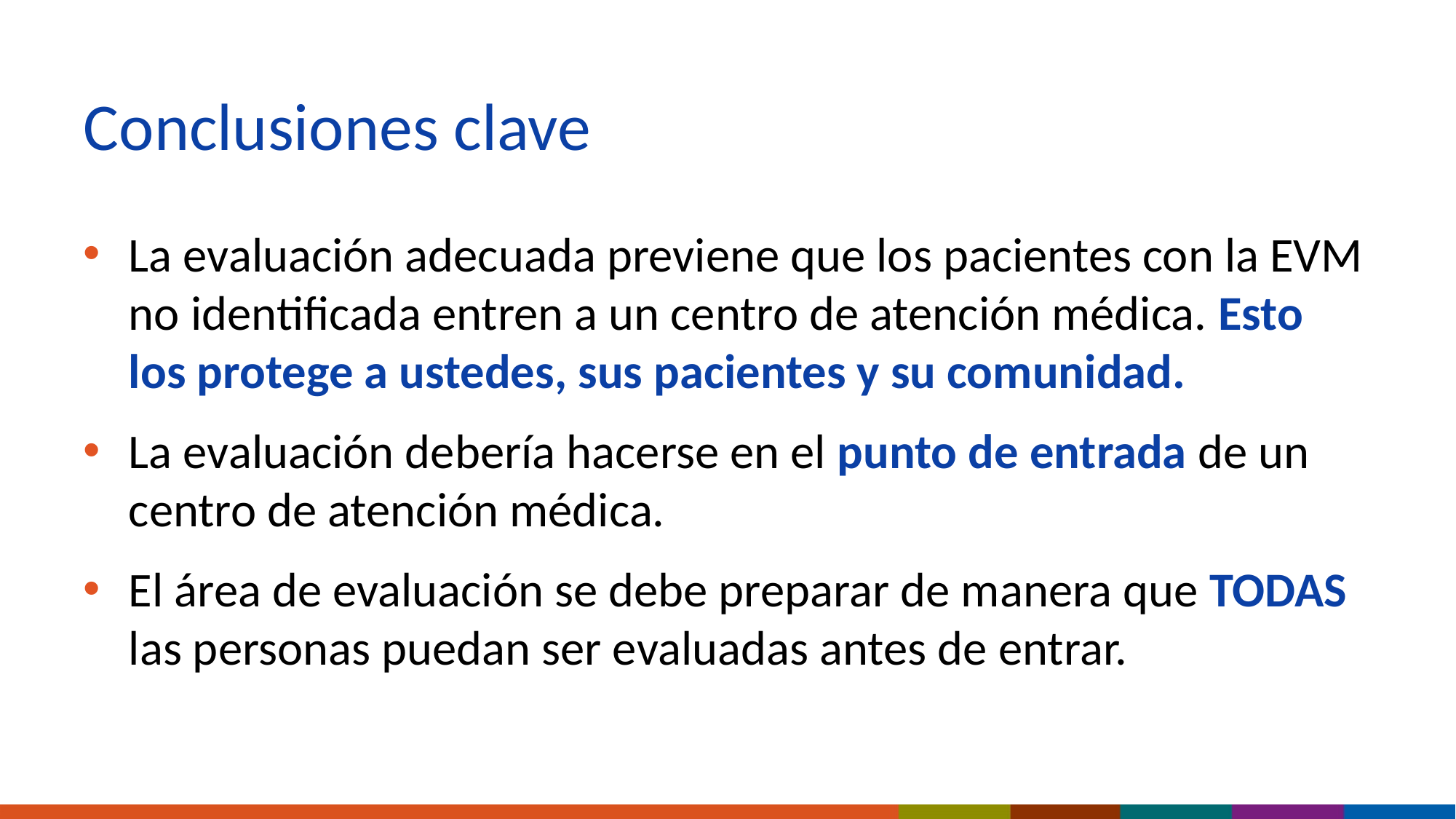

# Conclusiones clave
La evaluación adecuada previene que los pacientes con la EVM no identificada entren a un centro de atención médica. Esto los protege a ustedes, sus pacientes y su comunidad.
La evaluación debería hacerse en el punto de entrada de un centro de atención médica.
El área de evaluación se debe preparar de manera que TODAS las personas puedan ser evaluadas antes de entrar.